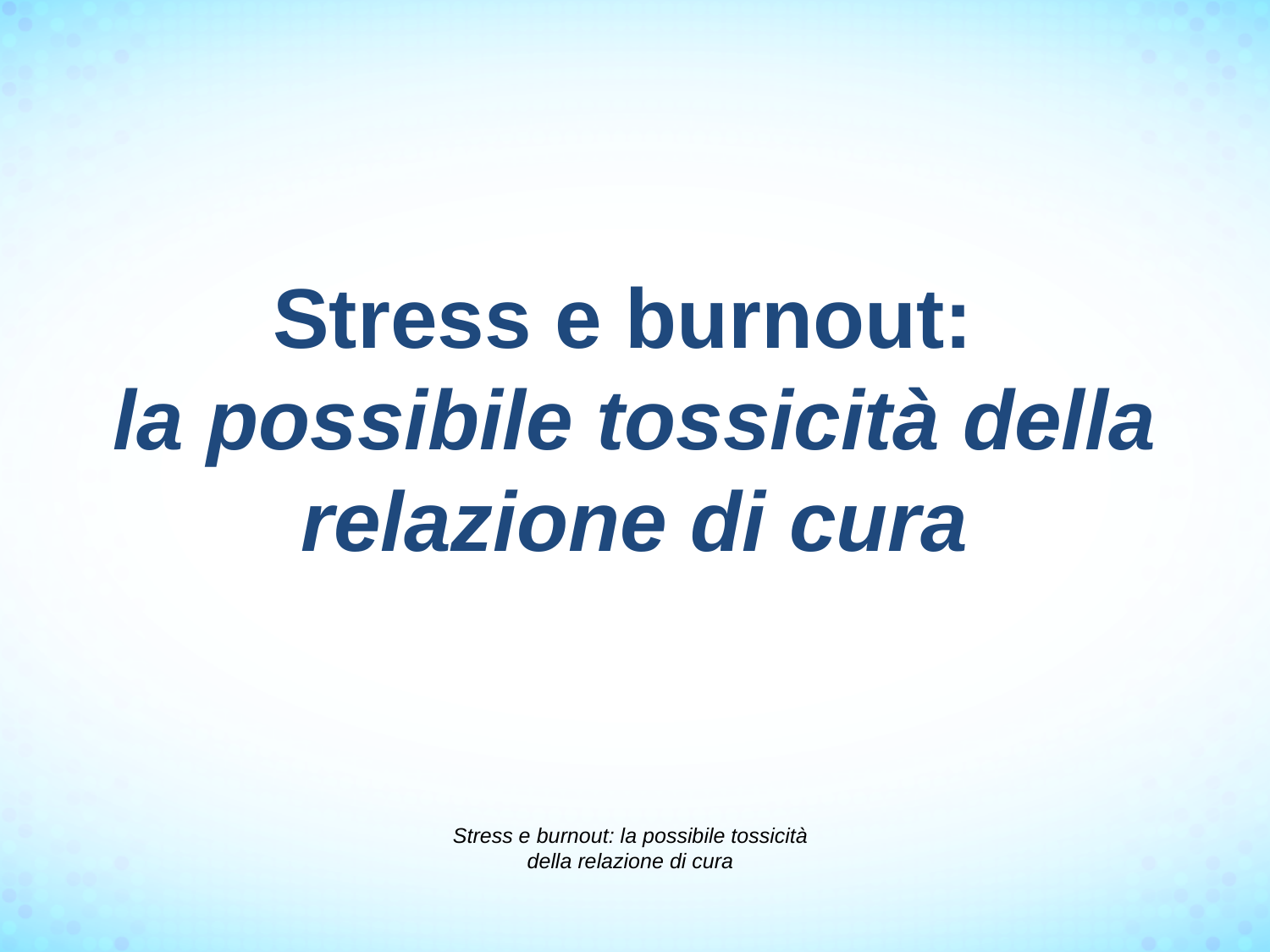

# Stress e burnout: la possibile tossicità della relazione di cura
Stress e burnout: la possibile tossicità della relazione di cura